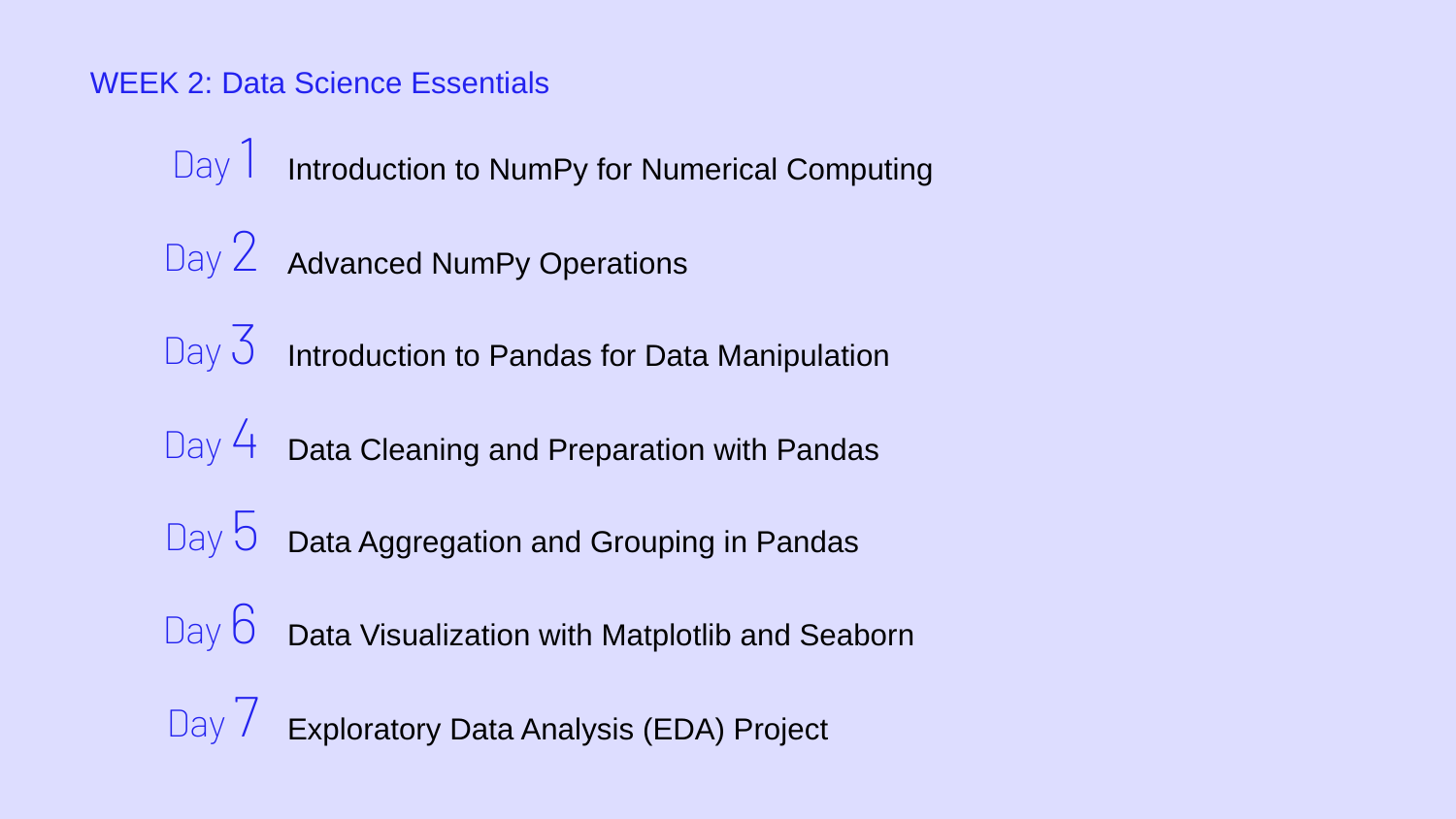

WEEK 2: Data Science Essentials
Day 1
Introduction to NumPy for Numerical Computing
Day 2
Advanced NumPy Operations
Day 3
Introduction to Pandas for Data Manipulation
Day 4
Data Cleaning and Preparation with Pandas
Day 5
Data Aggregation and Grouping in Pandas
Day 6
Data Visualization with Matplotlib and Seaborn
Day 7
Exploratory Data Analysis (EDA) Project